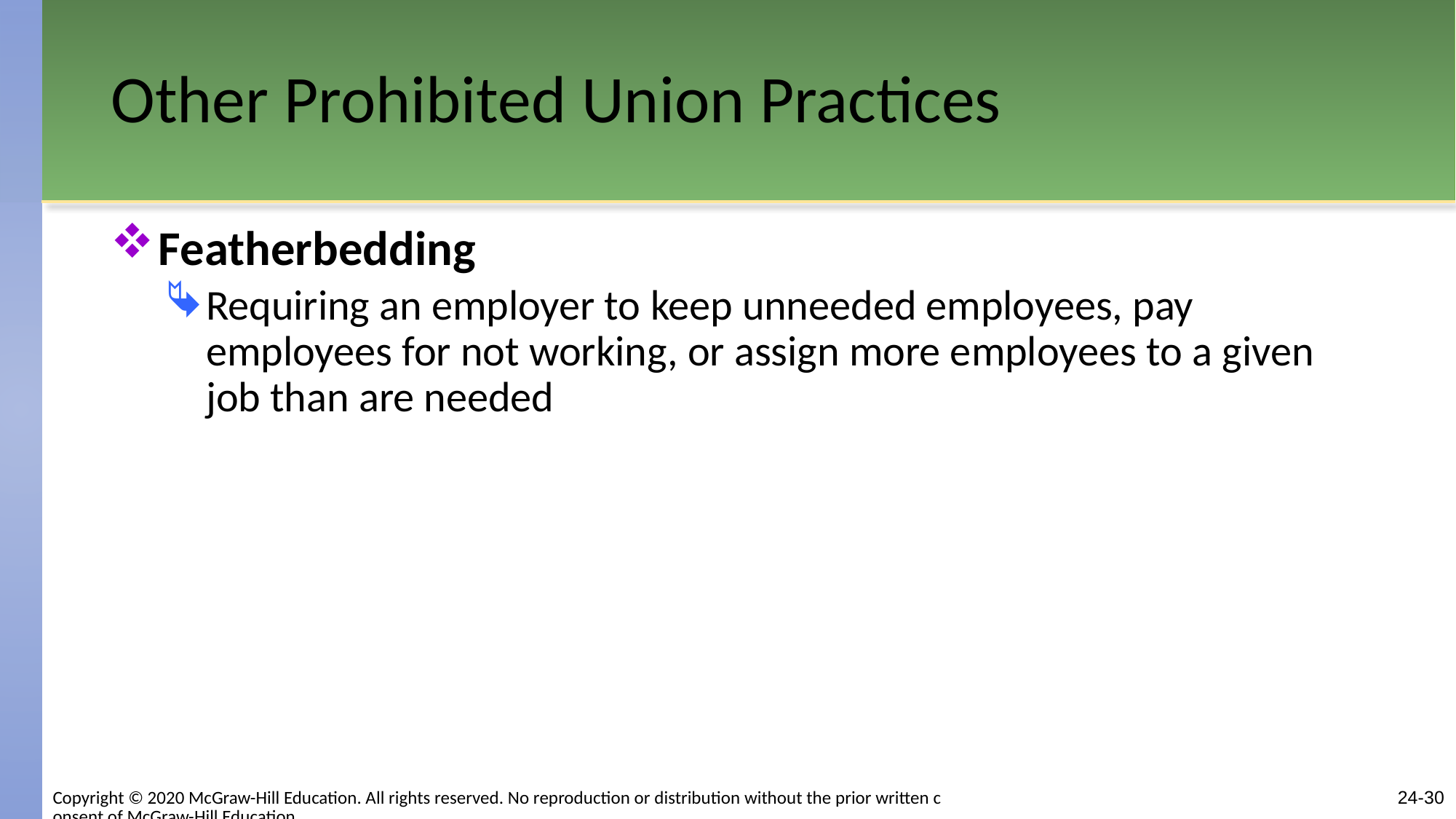

# Other Prohibited Union Practices
Featherbedding
Requiring an employer to keep unneeded employees, pay employees for not working, or assign more employees to a given job than are needed
Copyright © 2020 McGraw-Hill Education. All rights reserved. No reproduction or distribution without the prior written consent of McGraw-Hill Education.
24-30